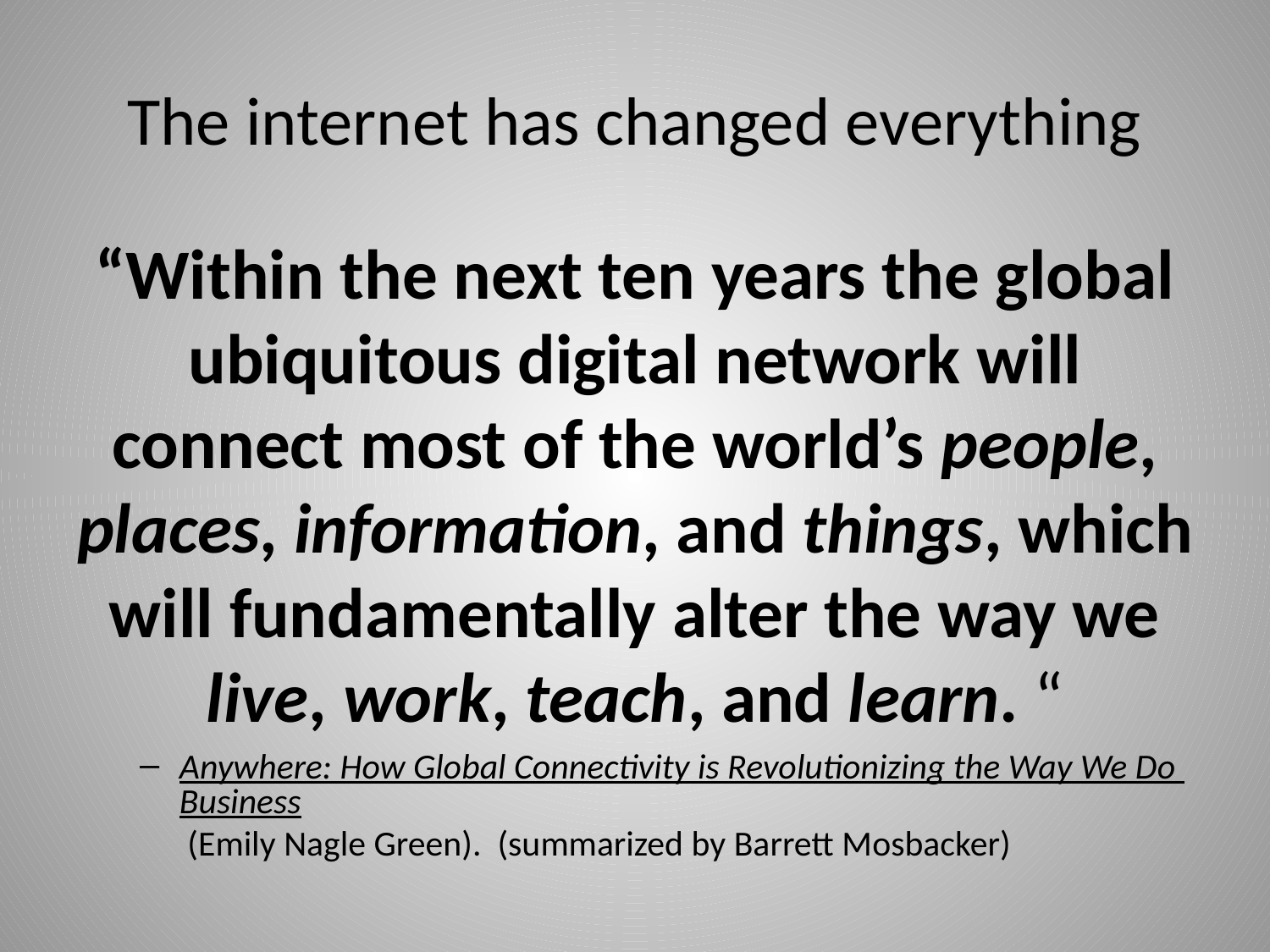

# The internet has changed everything
“Within the next ten years the global ubiquitous digital network will connect most of the world’s people, places, information, and things, which will fundamentally alter the way we live, work, teach, and learn. “
Anywhere: How Global Connectivity is Revolutionizing the Way We Do Business (Emily Nagle Green).  (summarized by Barrett Mosbacker)